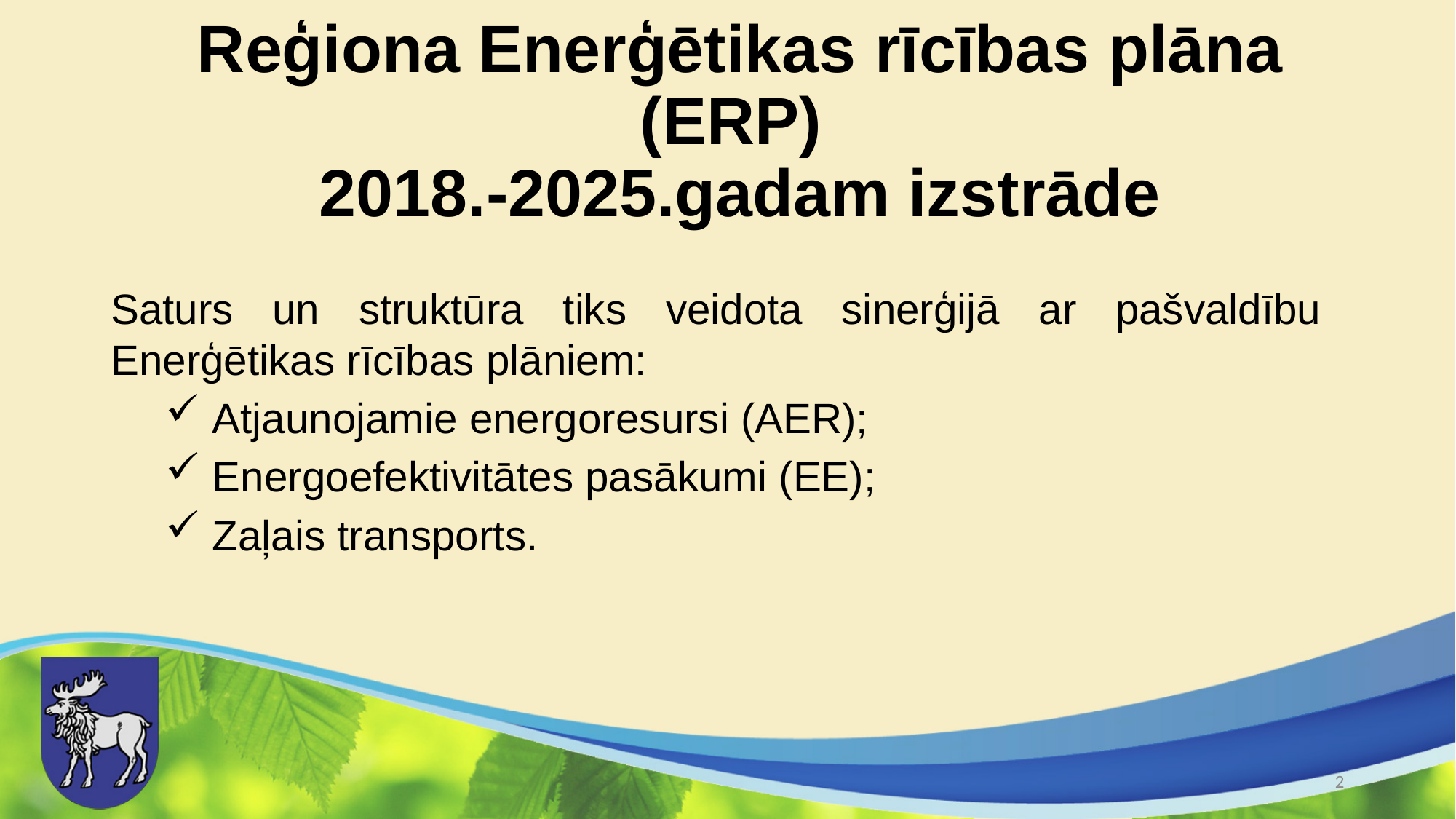

# Reģiona Enerģētikas rīcības plāna (ERP) 2018.-2025.gadam izstrāde
Saturs un struktūra tiks veidota sinerģijā ar pašvaldību Enerģētikas rīcības plāniem:
 Atjaunojamie energoresursi (AER);
 Energoefektivitātes pasākumi (EE);
 Zaļais transports.

2